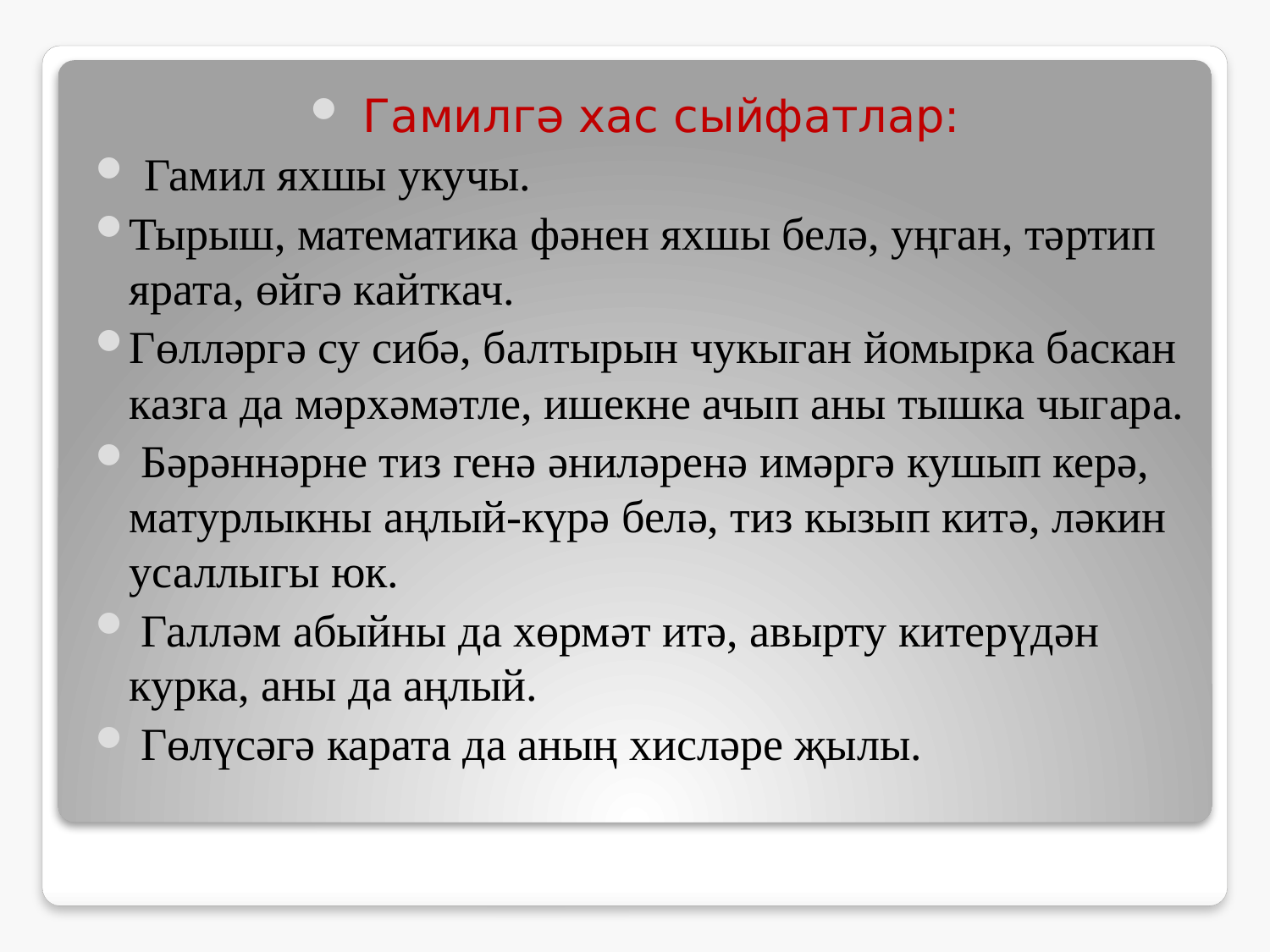

Гамилгә хас сыйфатлар:
 Гамил яхшы укучы.
Тырыш, математика фәнен яхшы белә, уңган, тәртип ярата, өйгә кайткач.
Гөлләргә су сибә, балтырын чукыган йомырка баскан  казга да мәрхәмәтле, ишекне ачып аны тышка чыгара.
 Бәрәннәрне тиз генә әниләренә имәргә кушып керә, матурлыкны аңлый-күрә белә, тиз кызып китә, ләкин усаллыгы юк.
 Галләм абыйны да хөрмәт итә, авырту китерүдән курка, аны да аңлый.
 Гөлүсәгә карата да аның хисләре җылы.
#